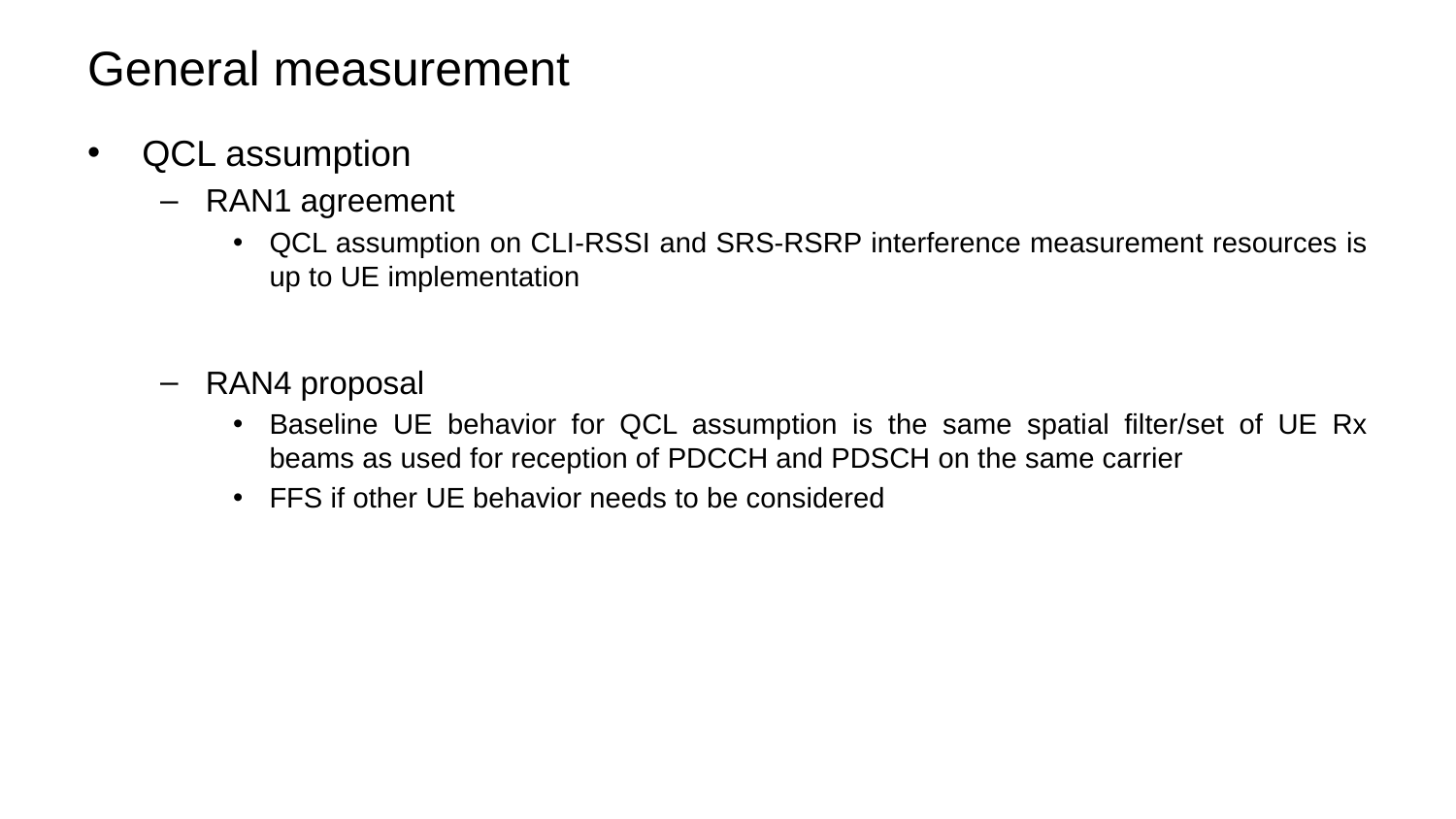

# General measurement
QCL assumption
RAN1 agreement
QCL assumption on CLI-RSSI and SRS-RSRP interference measurement resources is up to UE implementation

RAN4 proposal
Baseline UE behavior for QCL assumption is the same spatial filter/set of UE Rx beams as used for reception of PDCCH and PDSCH on the same carrier
FFS if other UE behavior needs to be considered